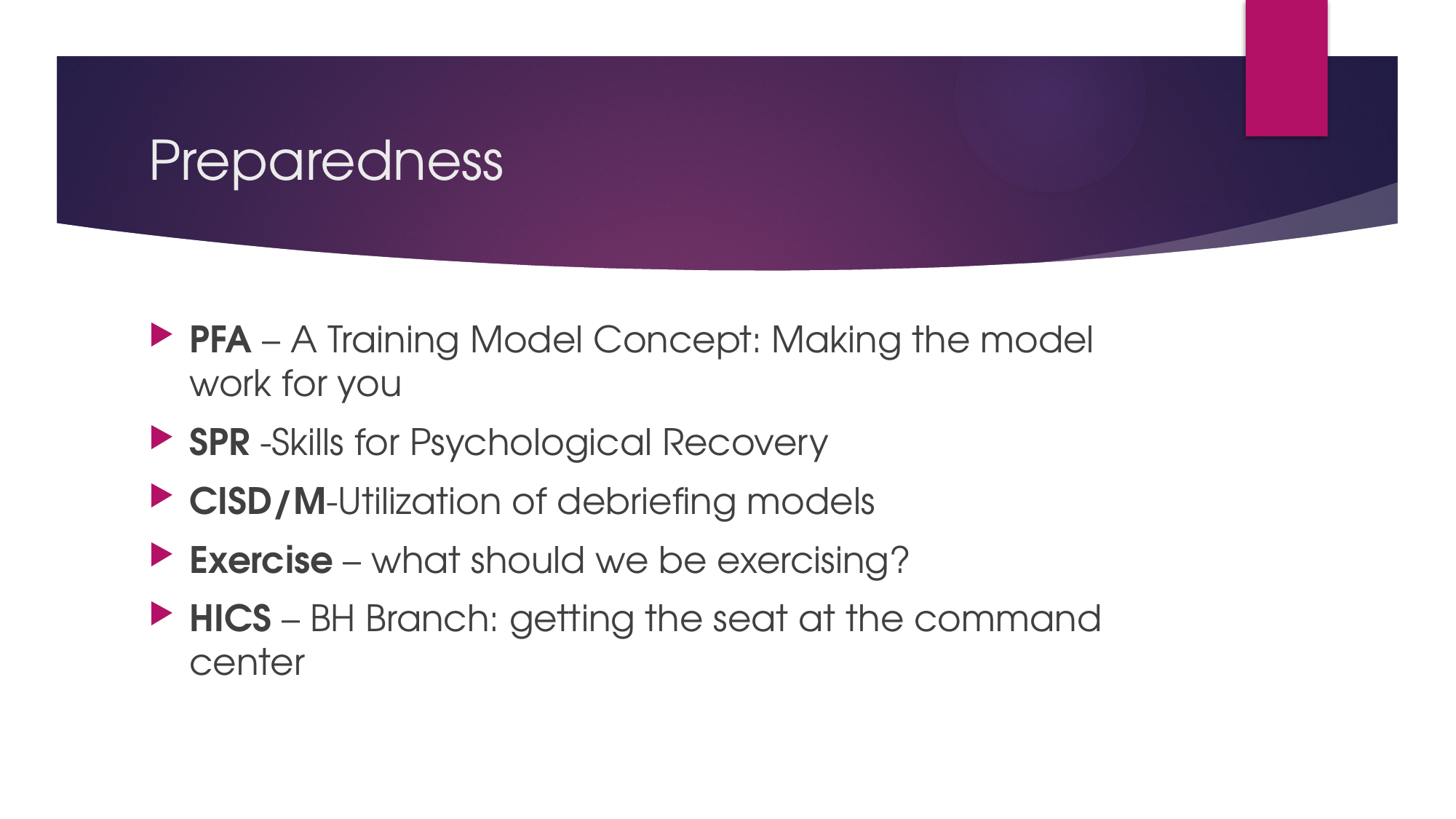

# Preparedness
PFA – A Training Model Concept: Making the model work for you
SPR -Skills for Psychological Recovery
CISD/M-Utilization of debriefing models
Exercise – what should we be exercising?
HICS – BH Branch: getting the seat at the command center